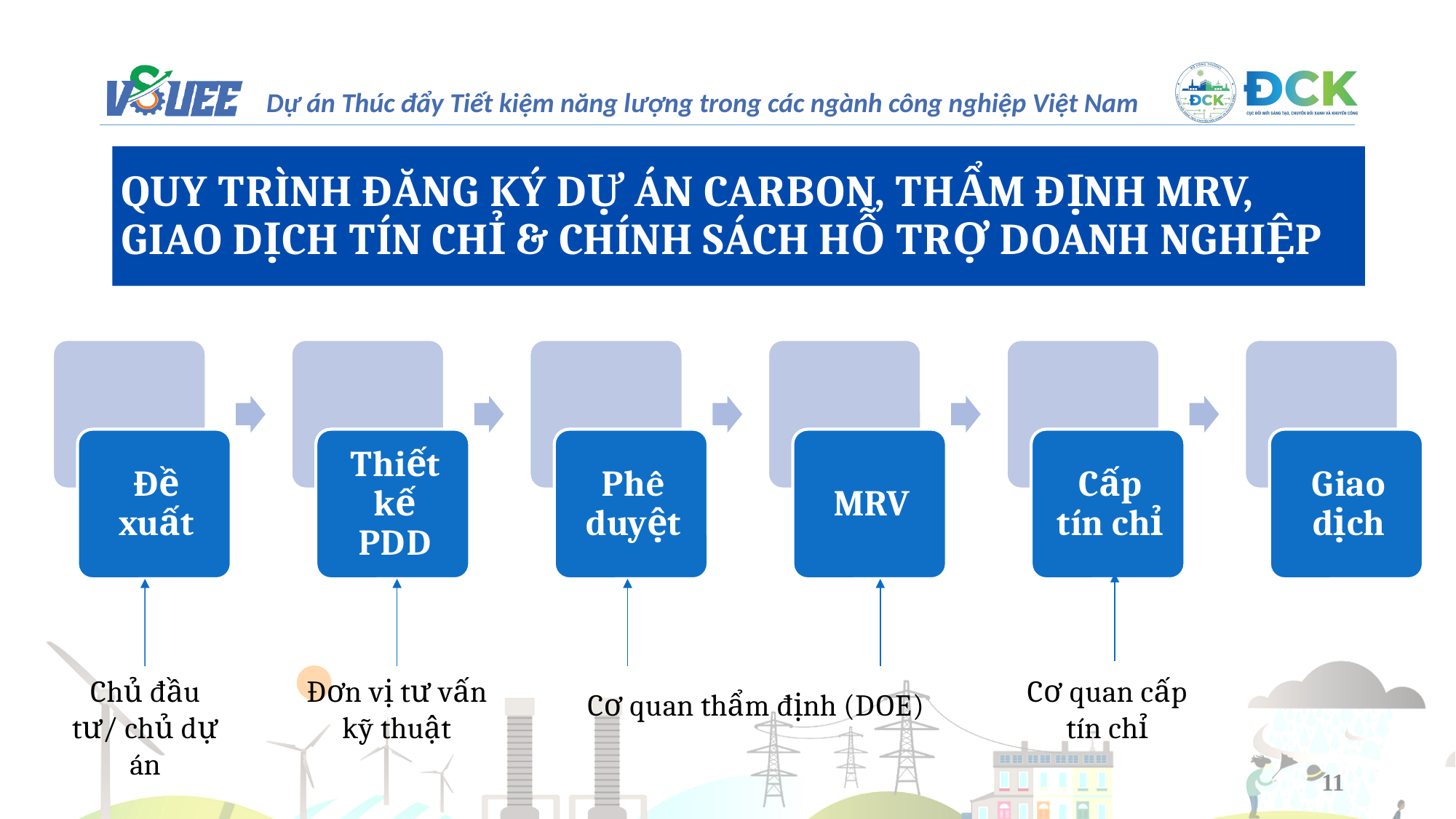

QUY TRÌNH ĐĂNG KÝ DỰ ÁN CARBON, THẨM ĐỊNH MRV, GIAO DỊCH TÍN CHỈ & CHÍNH SÁCH HỖ TRỢ DOANH NGHIỆP
Đề xuất

Thiết kế PDD

Phê duyệt

MRV

Cấp tín chỉ

Giao dịch
Chủ đầu tư/ chủ dự án
Đơn vị tư vấn kỹ thuật
Cơ quan cấp tín chỉ
Cơ quan thẩm định (DOE)
11